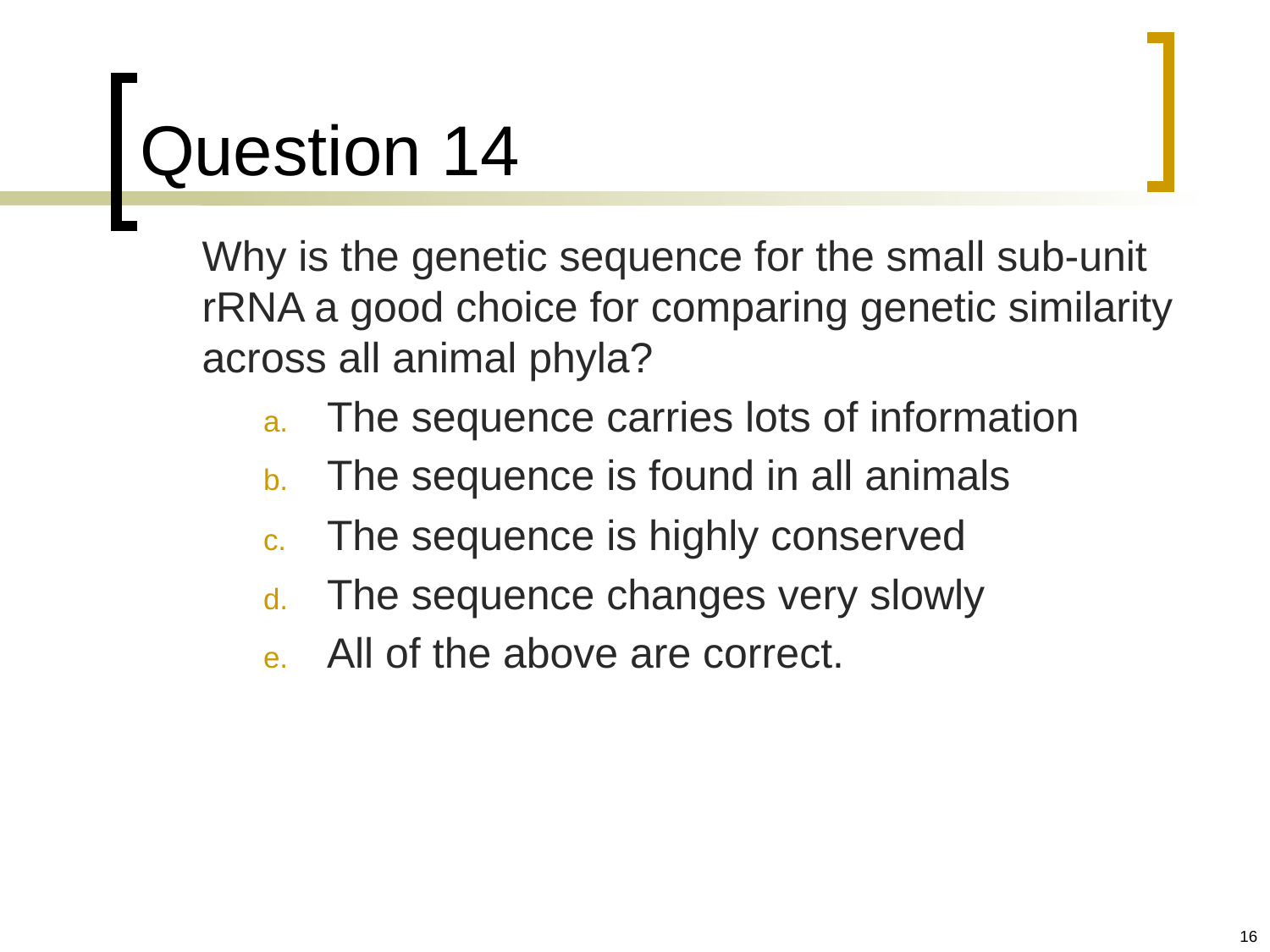

# Question 14
	Why is the genetic sequence for the small sub-unit rRNA a good choice for comparing genetic similarity across all animal phyla?
The sequence carries lots of information
The sequence is found in all animals
The sequence is highly conserved
The sequence changes very slowly
All of the above are correct.